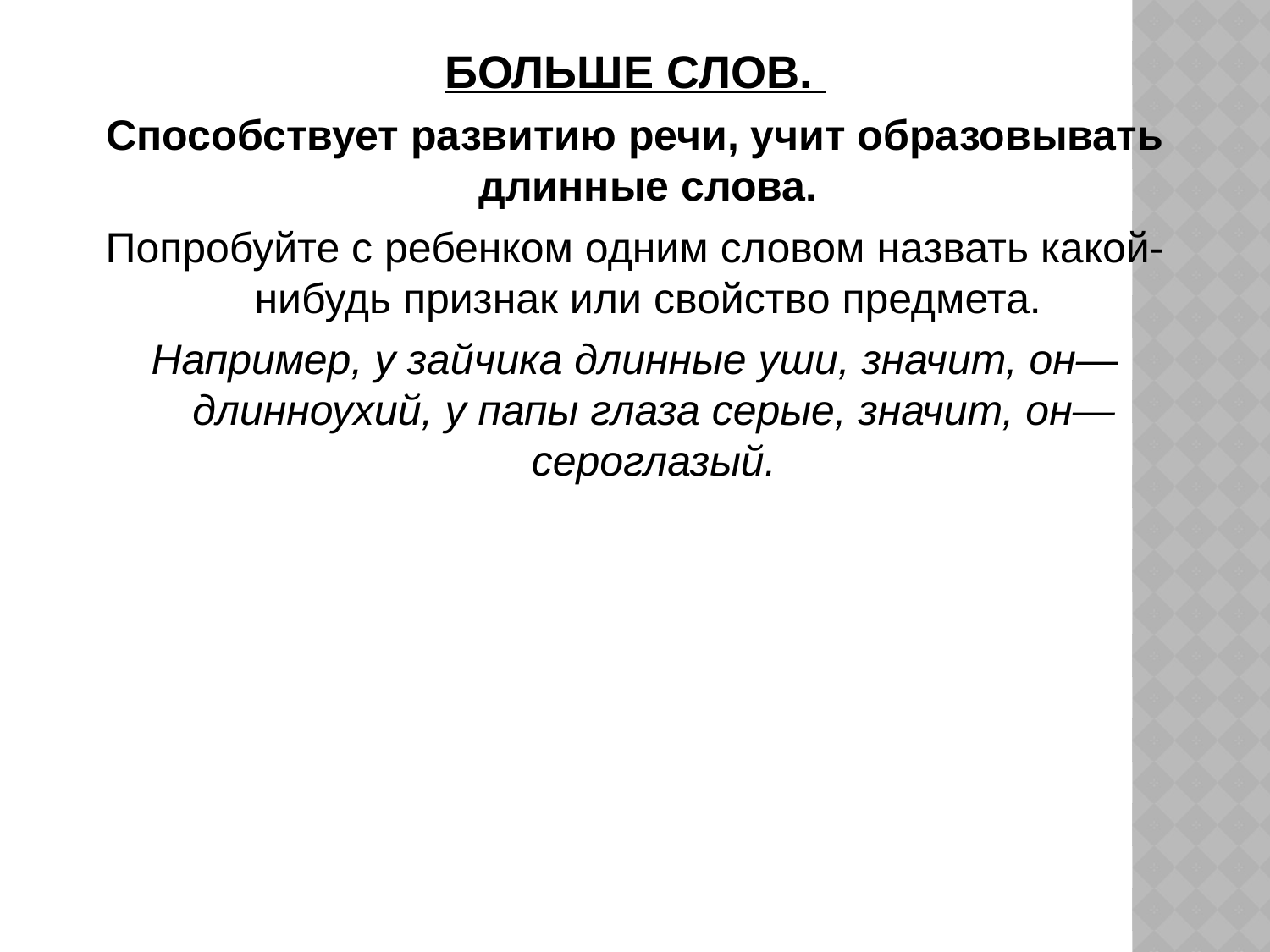

БОЛЬШЕ СЛОВ.
Способствует развитию речи, учит образовывать длинные слова.
Попробуйте с ребенком одним словом назвать какой-нибудь признак или свойство предмета.
Например, у зайчика длинные уши, значит, он—длинноухий, у папы глаза серые, значит, он—сероглазый.
#